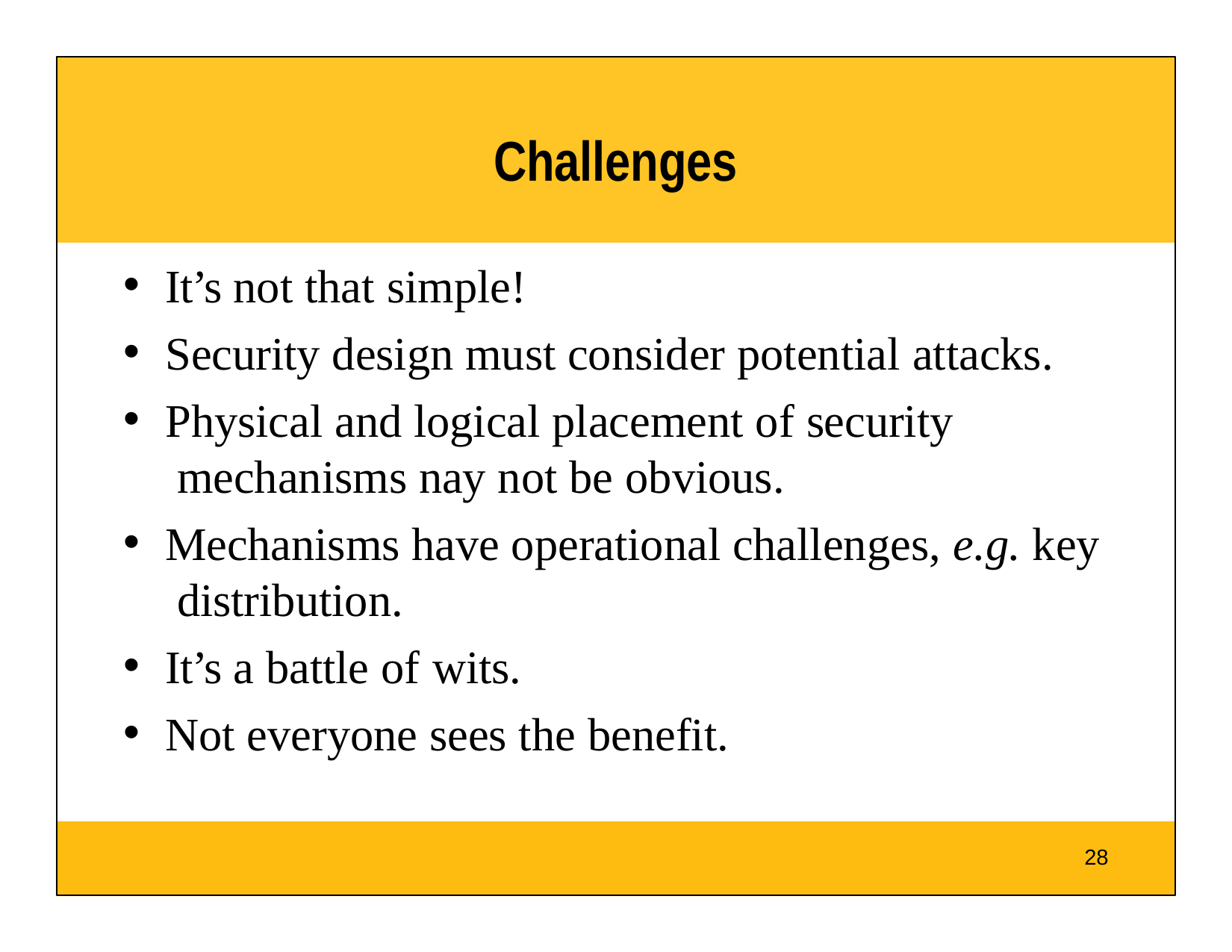

# Challenges
It’s not that simple!
Security design must consider potential attacks.
Physical and logical placement of security  mechanisms nay not be obvious.
Mechanisms have operational challenges, e.g. key  distribution.
It’s a battle of wits.
Not everyone sees the benefit.
28